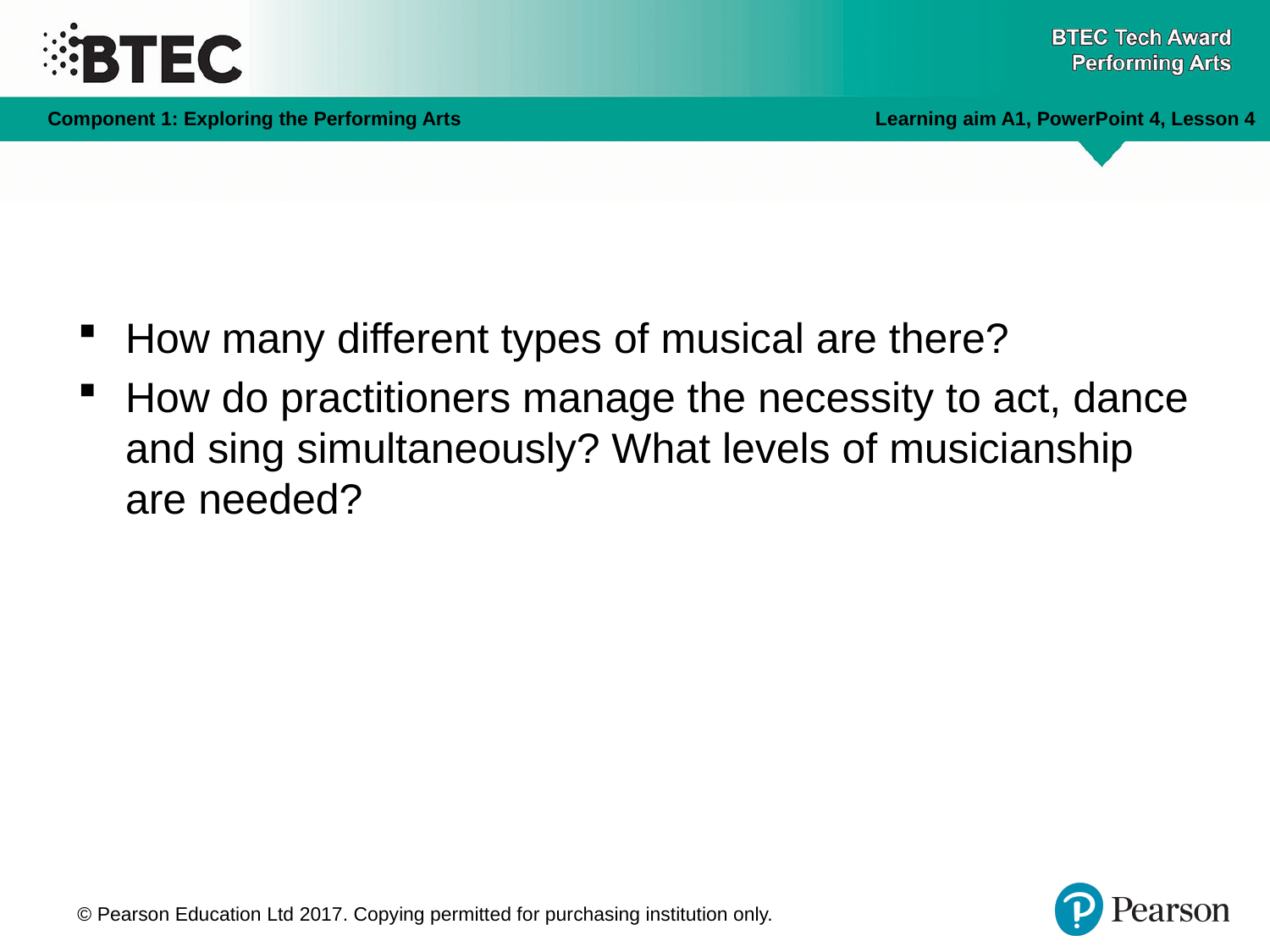

How many different types of musical are there?
How do practitioners manage the necessity to act, dance and sing simultaneously? What levels of musicianship are needed?

© Pearson Education Ltd 2017. Copying permitted for purchasing institution only.